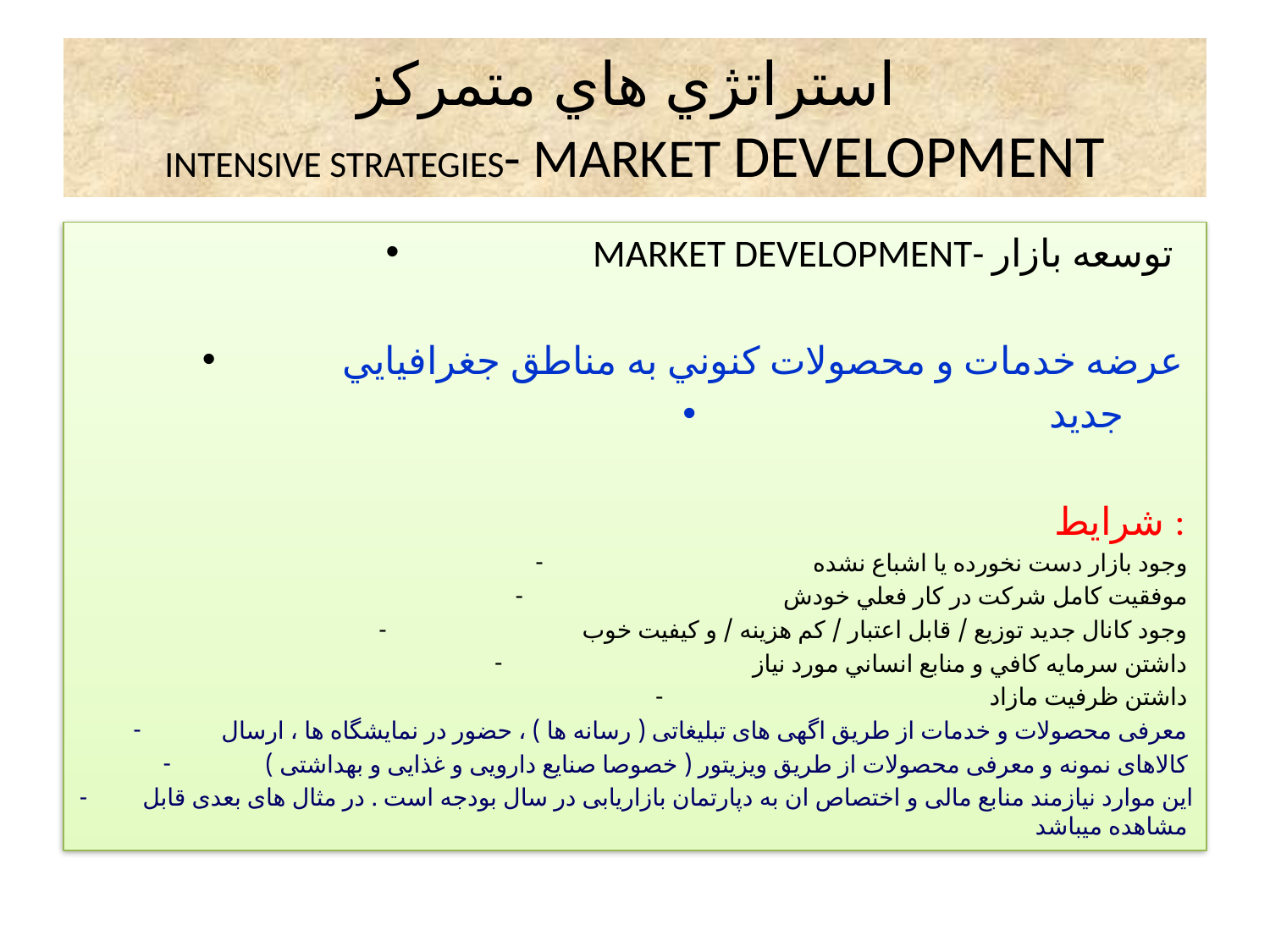

# استراتژي هاي متمركز INTENSIVE STRATEGIES- MARKET DEVELOPMENT
MARKET DEVELOPMENT- توسعه بازار

  عرضه خدمات و محصولات كنوني به مناطق جغرافيايي
  جدید

شرايط :
وجود بازار دست نخورده يا اشباع نشده
موفقيت كامل شركت در كار فعلي خودش
وجود كانال جديد توزيع / قابل اعتبار / كم هزينه / و كيفيت خوب
داشتن سرمايه كافي و منابع انساني مورد نياز
داشتن ظرفيت مازاد
معرفی محصولات و خدمات از طریق اگهی های تبلیغاتی ( رسانه ها ) ، حضور در نمایشگاه ها ، ارسال
کالاهای نمونه و معرفی محصولات از طریق ویزیتور ( خصوصا صنایع دارویی و غذایی و بهداشتی )
این موارد نیازمند منابع مالی و اختصاص ان به دپارتمان بازاریابی در سال بودجه است . در مثال های بعدی قابل مشاهده میباشد